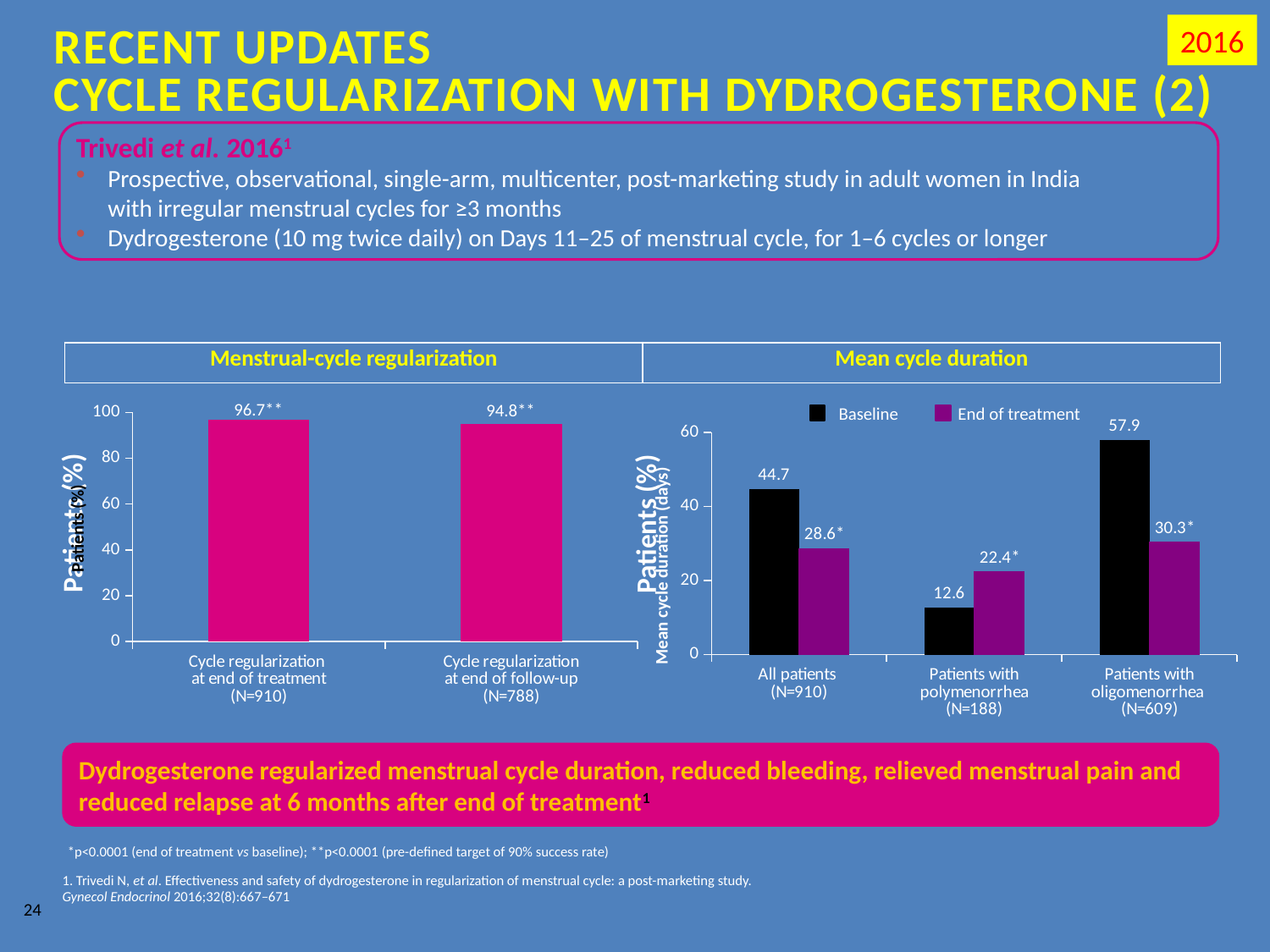

2016
Recent updates
Cycle Regularization with Dydrogesterone (2)
Trivedi et al. 20161
Prospective, observational, single-arm, multicenter, post-marketing study in adult women in India
with irregular menstrual cycles for ≥3 months
Dydrogesterone (10 mg twice daily) on Days 11–25 of menstrual cycle, for 1–6 cycles or longer
| Menstrual-cycle regularization | Mean cycle duration |
| --- | --- |
96.7**
94.8**
Baseline

End of treatment

### Chart

| Category |  |
|---|---|
| Cycle regularization
at end of treatment
(N=910) | 96.7 |
| Cycle regularization
at end of follow-up
(N=788) | 94.8 |

### Chart

| Category | Baseline  | End of treatment |
|---|---|---|
| All patients
(N=910) | 44.73 | 28.59 |
| Patients with polymenorrhea
(N=188) | 12.6 | 22.4 |
| Patients with oligomenorrhea
(N=609) | 57.9 | 30.32 |
Patients (%)
Patients (%)
Mean cycle duration (days)
Patients (%)
Dydrogesterone regularized menstrual cycle duration, reduced bleeding, relieved menstrual pain and reduced relapse at 6 months after end of treatment1
*p<0.0001 (end of treatment vs baseline); **p<0.0001 (pre-defined target of 90% success rate)
1. Trivedi N, et al. Effectiveness and safety of dydrogesterone in regularization of menstrual cycle: a post-marketing study.
Gynecol Endocrinol 2016;32(8):667–671

24